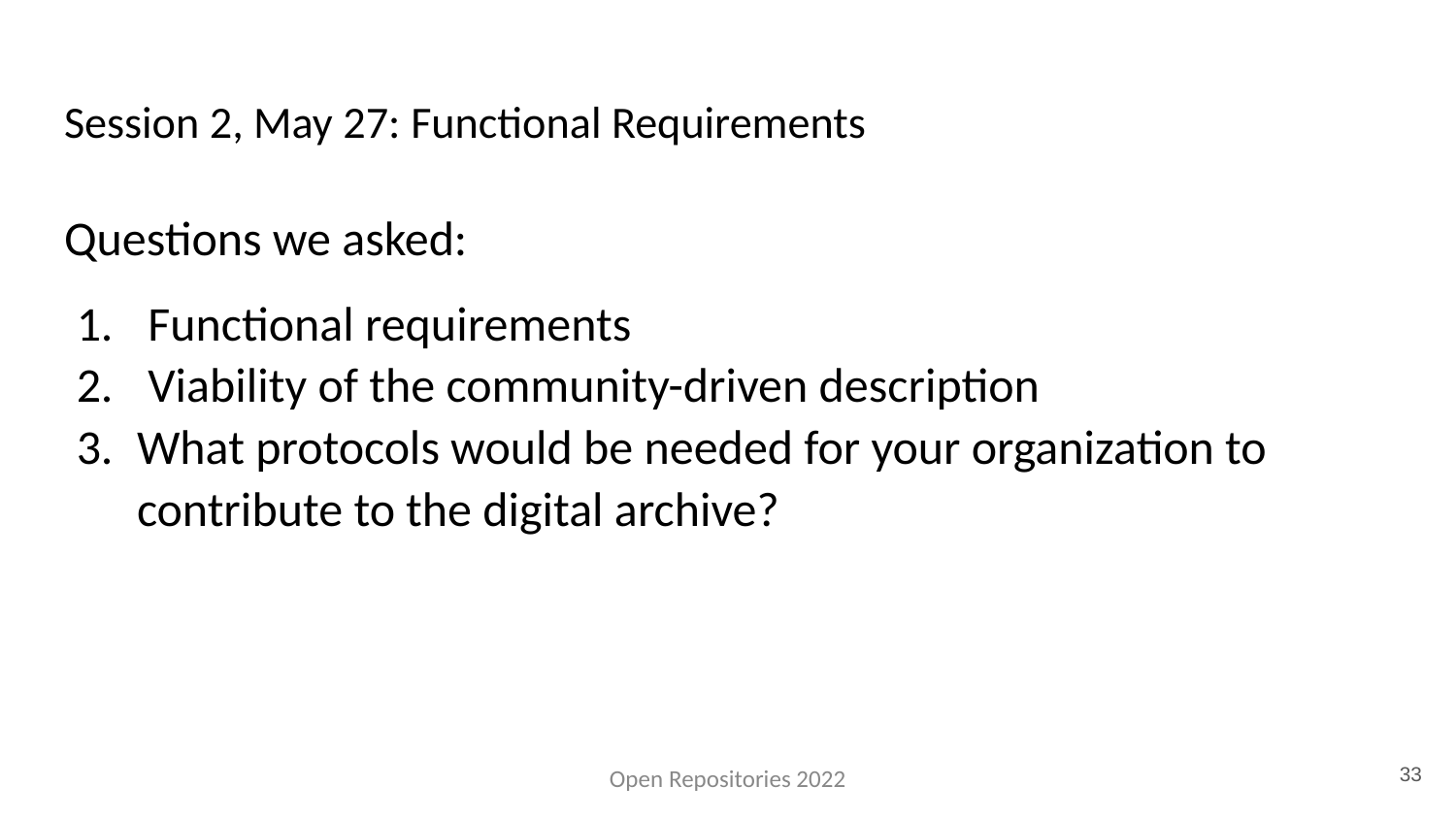

# Session 2, May 27: Functional Requirements
Questions we asked:
 Functional requirements
 Viability of the community-driven description
What protocols would be needed for your organization to contribute to the digital archive?
33